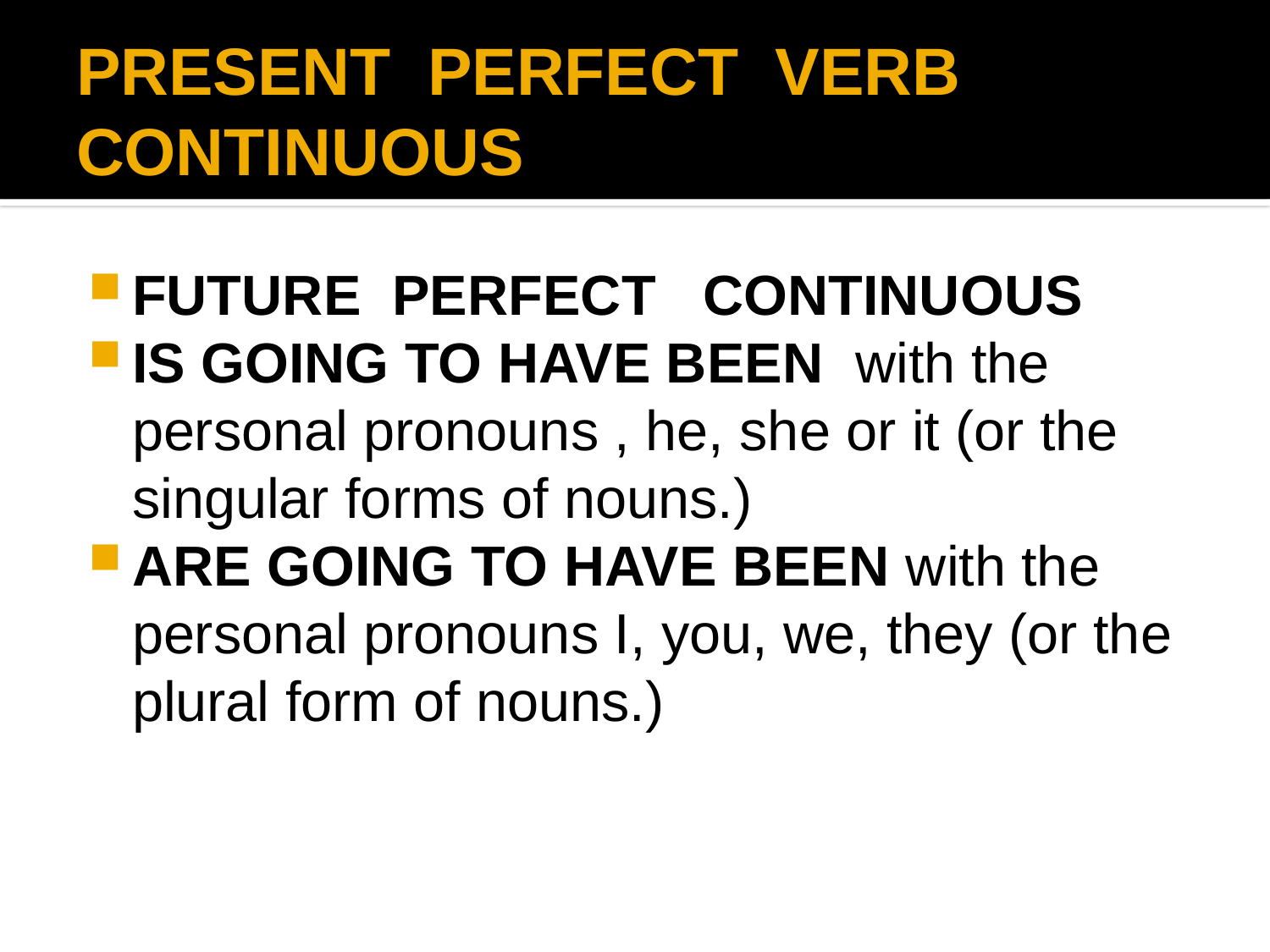

# PRESENT  PERFECT  VERB  CONTINUOUS
FUTURE  PERFECT   CONTINUOUS
IS GOING TO HAVE BEEN  with the personal pronouns , he, she or it (or the singular forms of nouns.)
ARE GOING TO HAVE BEEN with the personal pronouns I, you, we, they (or the plural form of nouns.)